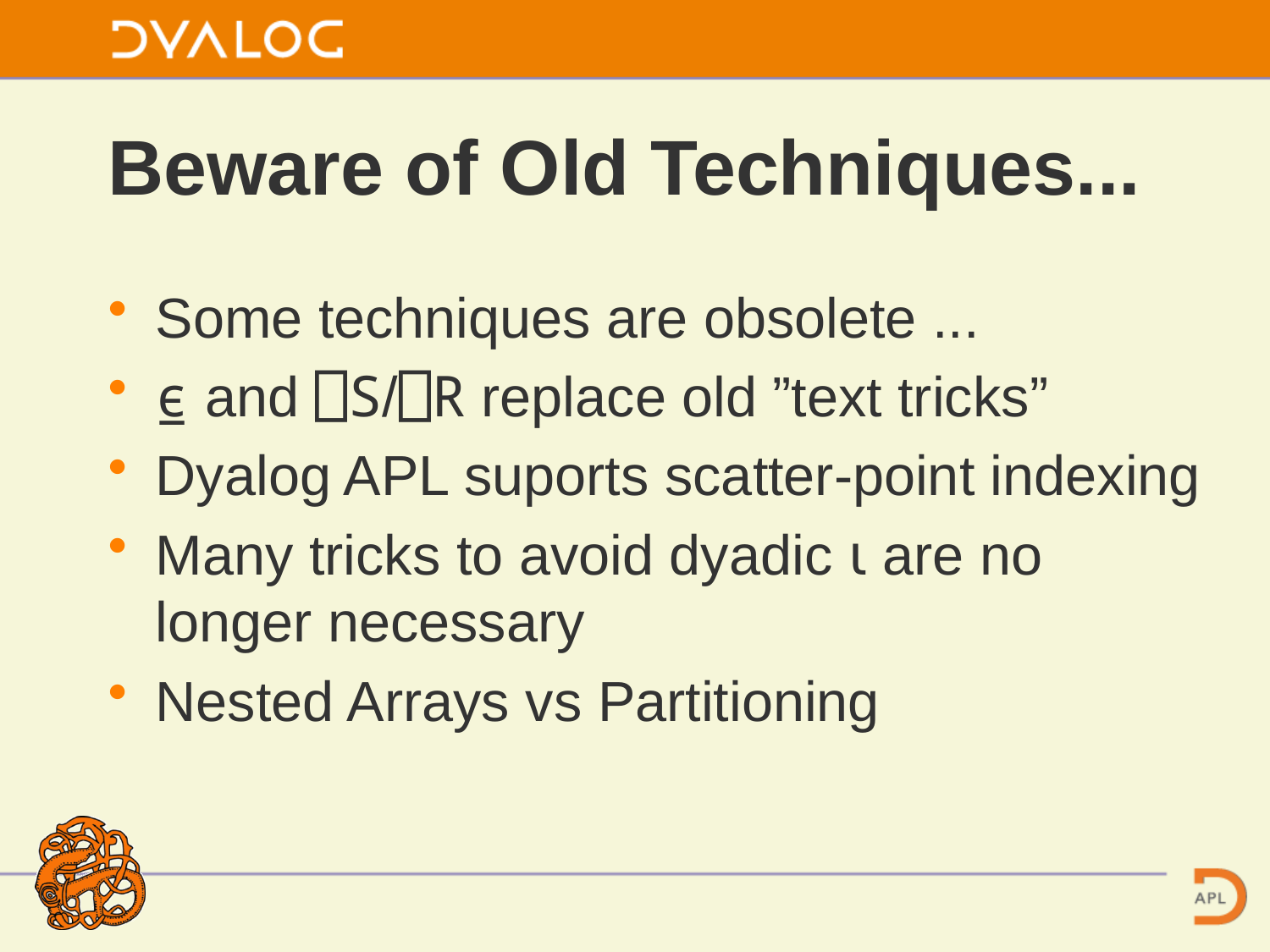

# Beware of Old Techniques...
Some techniques are obsolete ...
⍷ and ⎕S/⎕R replace old ”text tricks”
Dyalog APL suports scatter-point indexing
Many tricks to avoid dyadic ⍳ are no longer necessary
Nested Arrays vs Partitioning